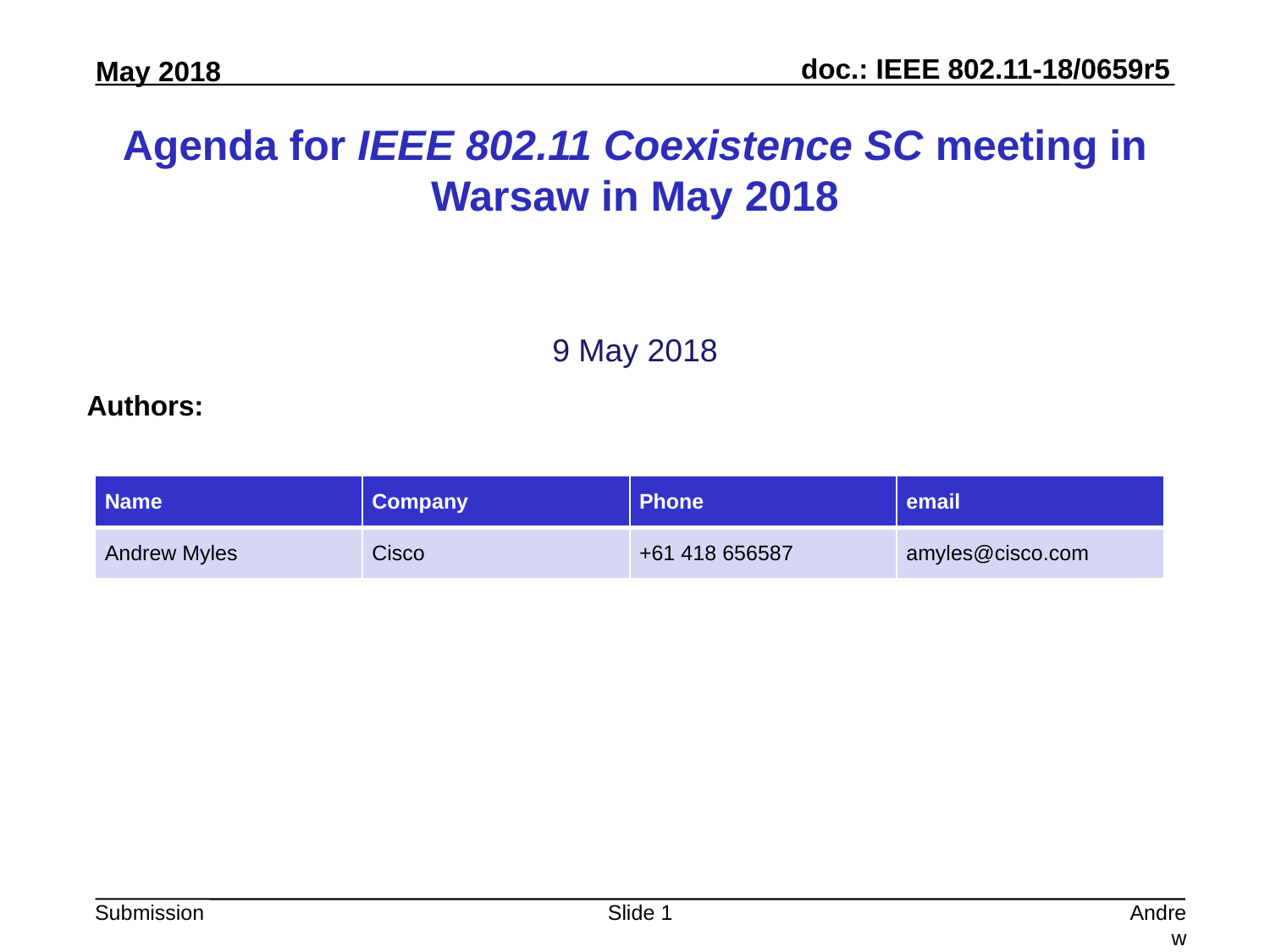

# Agenda for IEEE 802.11 Coexistence SC meeting in Warsaw in May 2018
9 May 2018
Authors:
| Name | Company | Phone | email |
| --- | --- | --- | --- |
| Andrew Myles | Cisco | +61 418 656587 | amyles@cisco.com |
Slide 1
Andrew Myles, Cisco